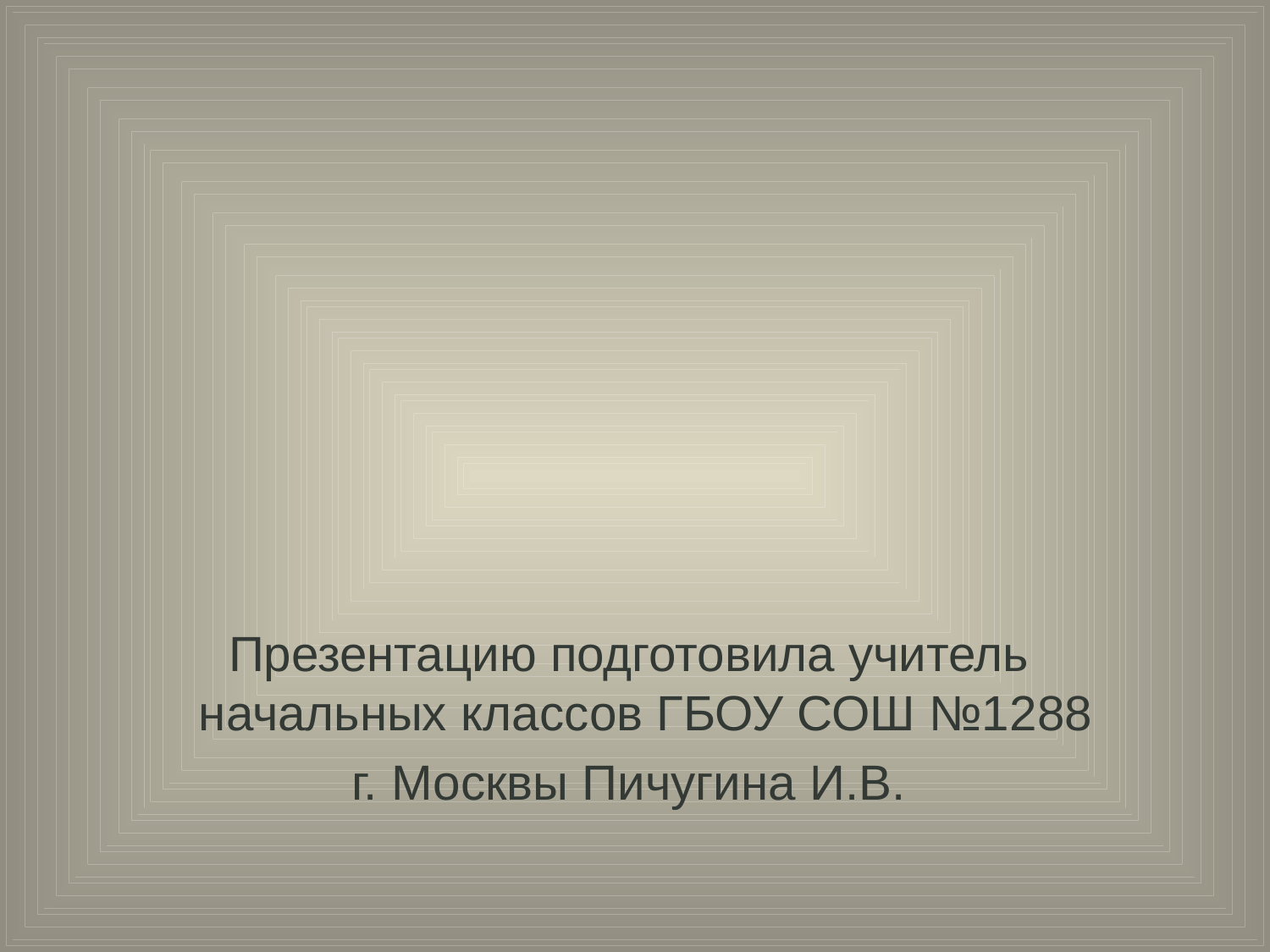

Презентацию подготовила учитель начальных классов ГБОУ СОШ №1288
г. Москвы Пичугина И.В.